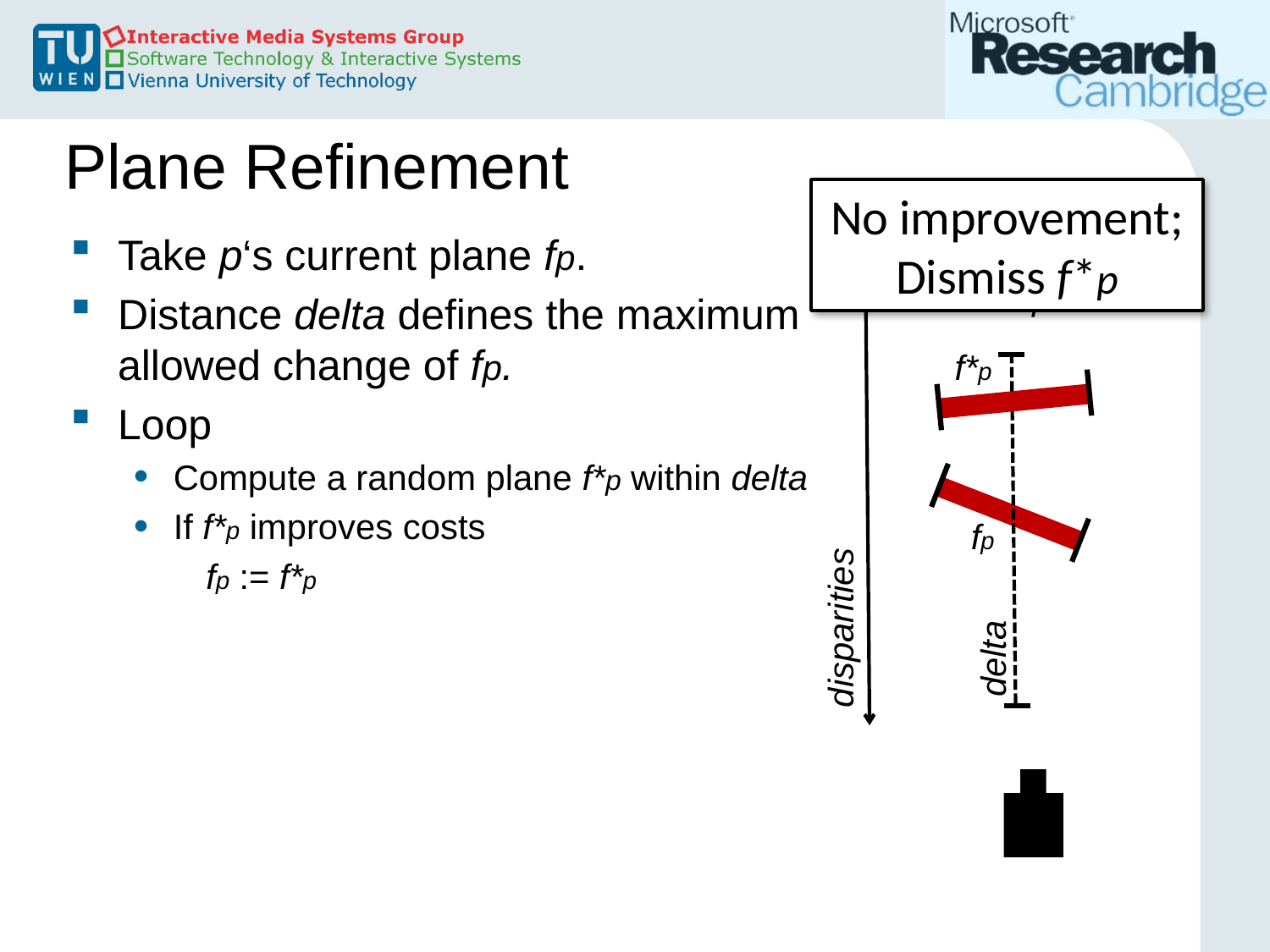

# Plane Refinement
No improvement;
Dismiss f*p
x-coordinates
Take p‘s current plane fp.
Distance delta defines the maximum allowed change of fp.
Loop
Compute a random plane f*p within delta
If f*p improves costs
 fp := f*p
p
f*p
fp
disparities
delta